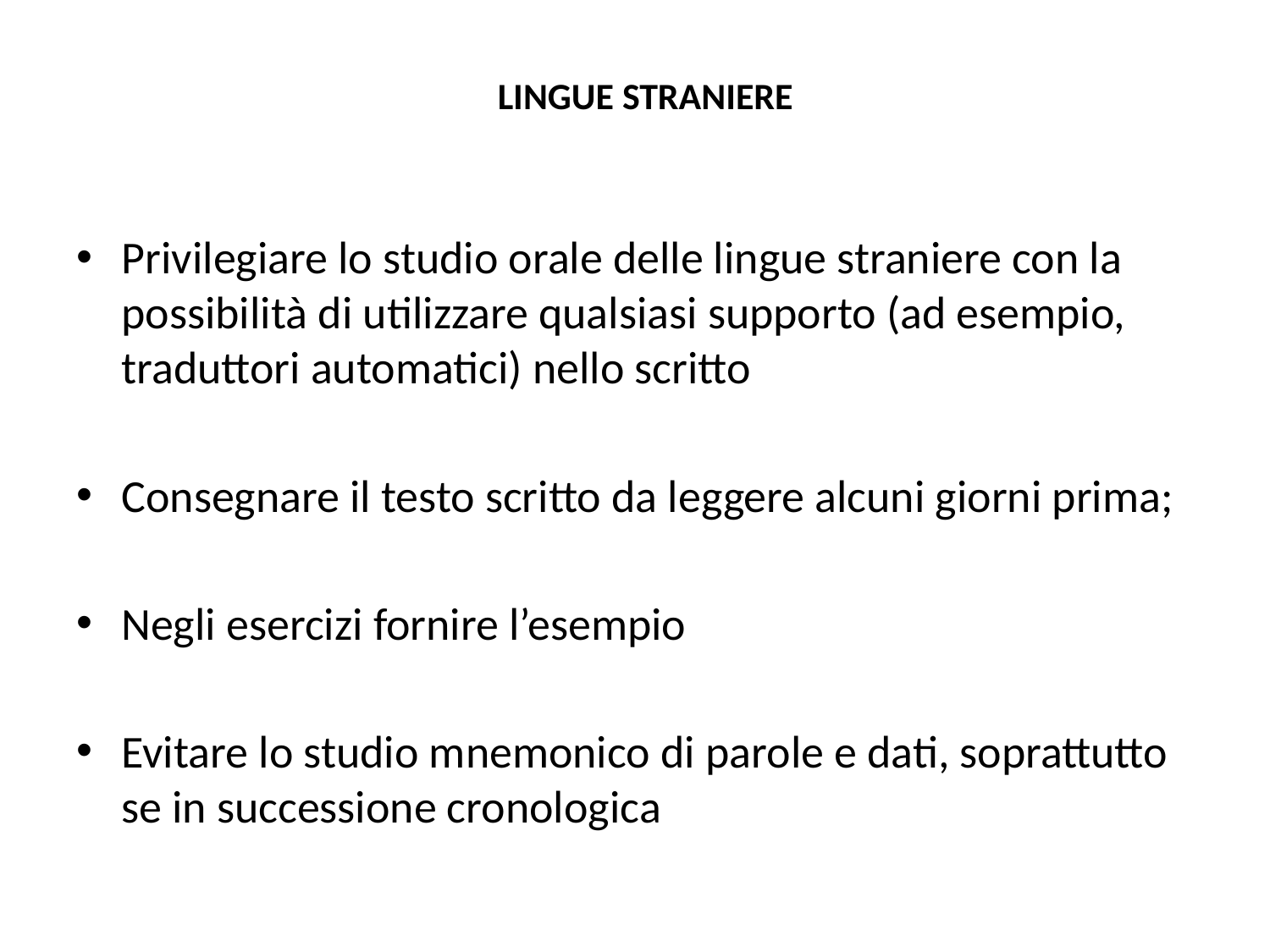

# LINGUE STRANIERE
Privilegiare lo studio orale delle lingue straniere con la possibilità di utilizzare qualsiasi supporto (ad esempio, traduttori automatici) nello scritto

Consegnare il testo scritto da leggere alcuni giorni prima;

Negli esercizi fornire l’esempio

Evitare lo studio mnemonico di parole e dati, soprattutto se in successione cronologica